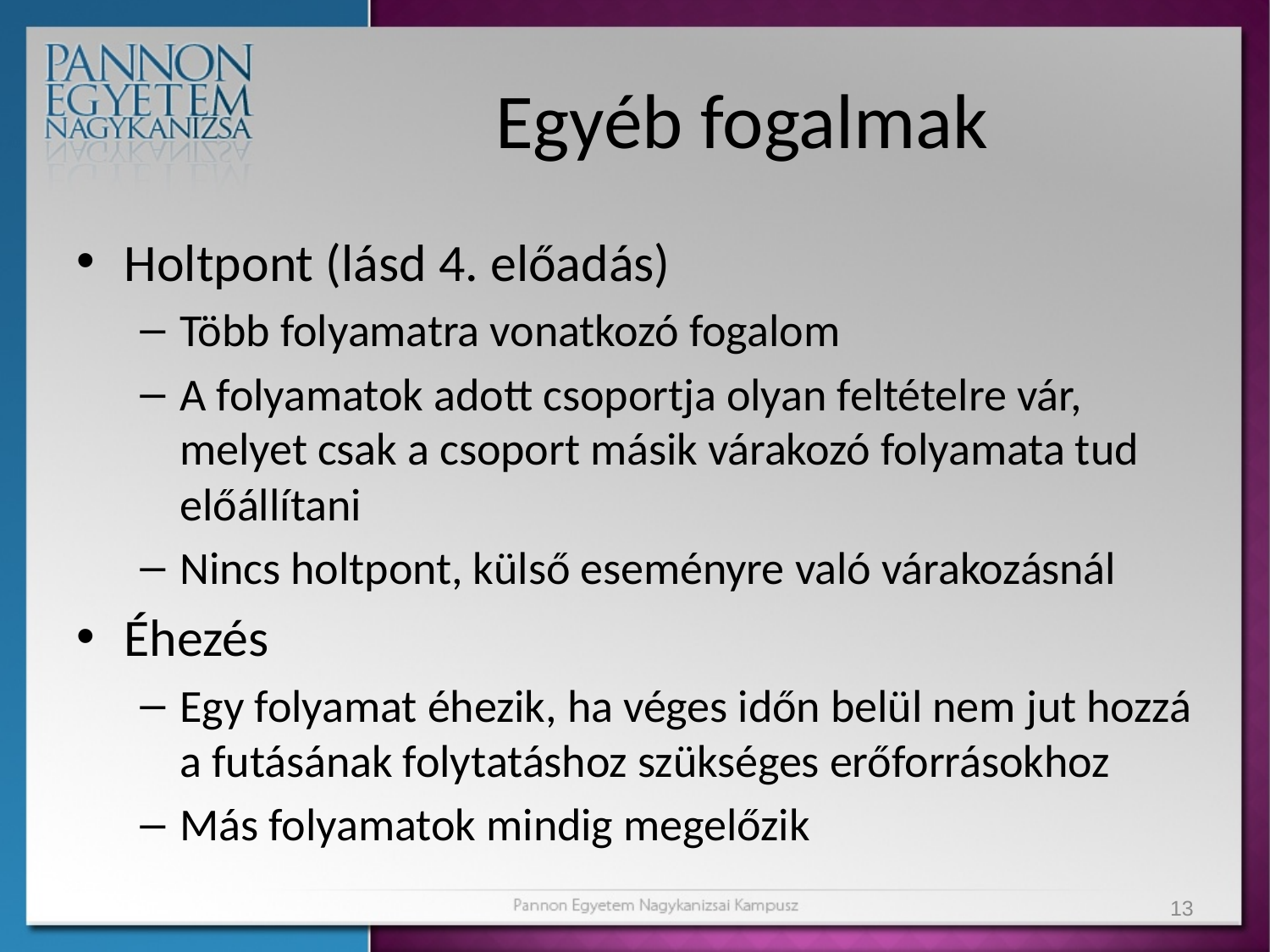

# Egyéb fogalmak
Holtpont (lásd 4. előadás)
Több folyamatra vonatkozó fogalom
A folyamatok adott csoportja olyan feltételre vár, melyet csak a csoport másik várakozó folyamata tud előállítani
Nincs holtpont, külső eseményre való várakozásnál
Éhezés
Egy folyamat éhezik, ha véges időn belül nem jut hozzá a futásának folytatáshoz szükséges erőforrásokhoz
Más folyamatok mindig megelőzik
13